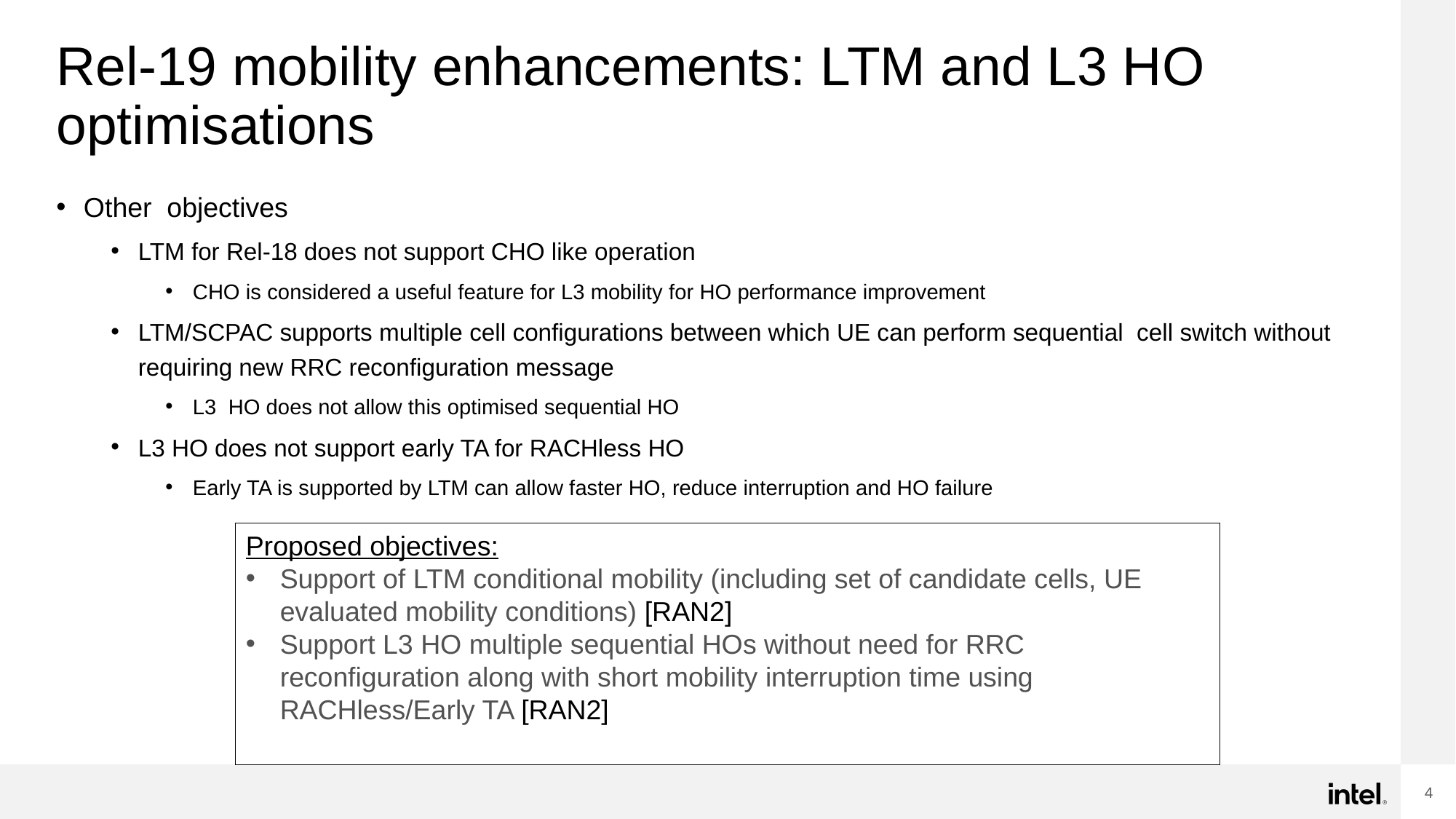

# Rel-19 mobility enhancements: LTM and L3 HO optimisations
Other  objectives
LTM for Rel-18 does not support CHO like operation
CHO is considered a useful feature for L3 mobility for HO performance improvement
LTM/SCPAC supports multiple cell configurations between which UE can perform sequential  cell switch without requiring new RRC reconfiguration message
L3  HO does not allow this optimised sequential HO
L3 HO does not support early TA for RACHless HO
Early TA is supported by LTM can allow faster HO, reduce interruption and HO failure

Proposed objectives:
Support of LTM conditional mobility (including set of candidate cells, UE evaluated mobility conditions) [RAN2]
Support L3 HO multiple sequential HOs without need for RRC reconfiguration along with short mobility interruption time using RACHless/Early TA [RAN2]